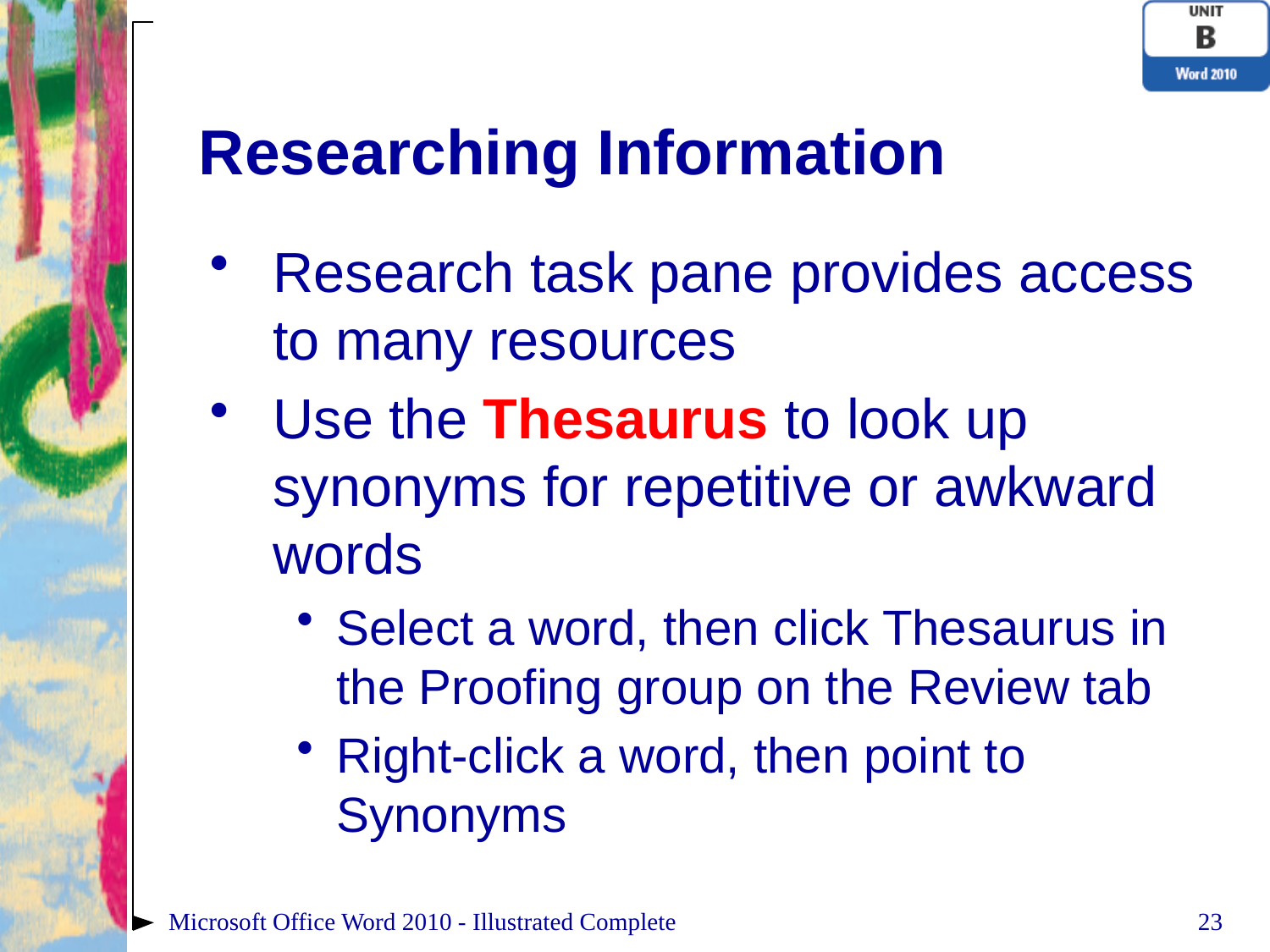

# Researching Information

Research task pane provides access to many resources
Use the Thesaurus to look up synonyms for repetitive or awkward words
Select a word, then click Thesaurus in the Proofing group on the Review tab
Right-click a word, then point to Synonyms
Microsoft Office Word 2010 - Illustrated Complete
23